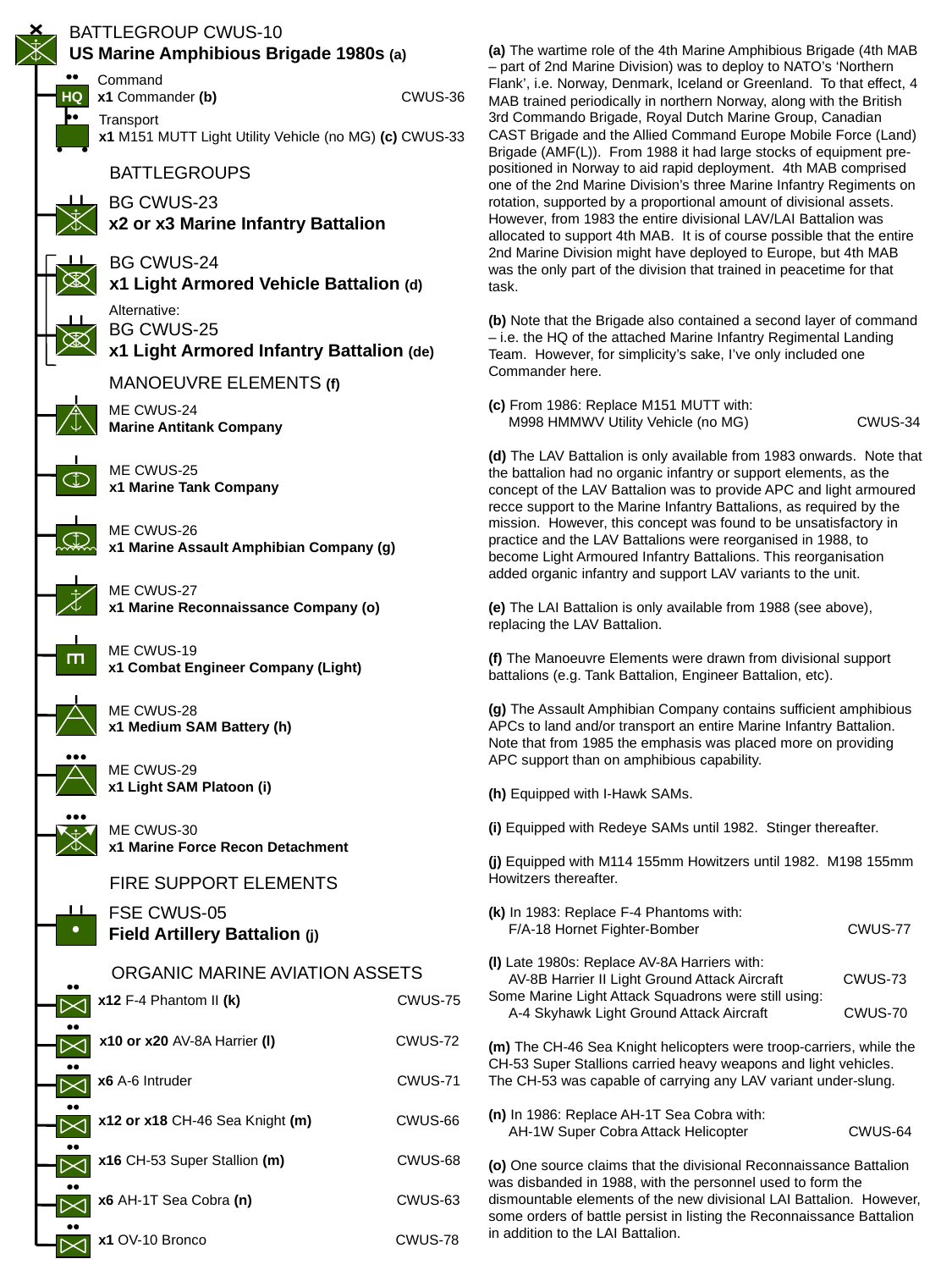

BATTLEGROUP CWUS-10
US Marine Amphibious Brigade 1980s (a)

(a) The wartime role of the 4th Marine Amphibious Brigade (4th MAB – part of 2nd Marine Division) was to deploy to NATO’s ‘Northern Flank’, i.e. Norway, Denmark, Iceland or Greenland.  To that effect, 4 MAB trained periodically in northern Norway, along with the British 3rd Commando Brigade, Royal Dutch Marine Group, Canadian CAST Brigade and the Allied Command Europe Mobile Force (Land) Brigade (AMF(L)).  From 1988 it had large stocks of equipment pre-positioned in Norway to aid rapid deployment.  4th MAB comprised one of the 2nd Marine Division’s three Marine Infantry Regiments on rotation, supported by a proportional amount of divisional assets.  However, from 1983 the entire divisional LAV/LAI Battalion was allocated to support 4th MAB.  It is of course possible that the entire 2nd Marine Division might have deployed to Europe, but 4th MAB was the only part of the division that trained in peacetime for that task.

(b) Note that the Brigade also contained a second layer of command – i.e. the HQ of the attached Marine Infantry Regimental Landing Team.  However, for simplicity’s sake, I’ve only included one Commander here.

(c) From 1986: Replace M151 MUTT with:
     M998 HMMWV Utility Vehicle (no MG)                           CWUS-34

(d) The LAV Battalion is only available from 1983 onwards.  Note that the battalion had no organic infantry or support elements, as the concept of the LAV Battalion was to provide APC and light armoured recce support to the Marine Infantry Battalions, as required by the mission.  However, this concept was found to be unsatisfactory in practice and the LAV Battalions were reorganised in 1988, to become Light Armoured Infantry Battalions. This reorganisation added organic infantry and support LAV variants to the unit.

(e) The LAI Battalion is only available from 1988 (see above), replacing the LAV Battalion.

(f) The Manoeuvre Elements were drawn from divisional support battalions (e.g. Tank Battalion, Engineer Battalion, etc).

(g) The Assault Amphibian Company contains sufficient amphibious APCs to land and/or transport an entire Marine Infantry Battalion.  Note that from 1985 the emphasis was placed more on providing APC support than on amphibious capability.

(h) Equipped with I-Hawk SAMs.

(i) Equipped with Redeye SAMs until 1982.  Stinger thereafter.

(j) Equipped with M114 155mm Howitzers until 1982.  M198 155mm Howitzers thereafter.

(k) In 1983: Replace F-4 Phantoms with:
     F/A-18 Hornet Fighter-Bomber                                     CWUS-77

(l) Late 1980s: Replace AV-8A Harriers with:
     AV-8B Harrier II Light Ground Attack Aircraft               CWUS-73
Some Marine Light Attack Squadrons were still using:
     A-4 Skyhawk Light Ground Attack Aircraft                   CWUS-70

(m) The CH-46 Sea Knight helicopters were troop-carriers, while the CH-53 Super Stallions carried heavy weapons and light vehicles.  The CH-53 was capable of carrying any LAV variant under-slung.

(n) In 1986: Replace AH-1T Sea Cobra with:
     AH-1W Super Cobra Attack Helicopter                         CWUS-64

(o) One source claims that the divisional Reconnaissance Battalion was disbanded in 1988, with the personnel used to form the dismountable elements of the new divisional LAI Battalion.  However, some orders of battle persist in listing the Reconnaissance Battalion in addition to the LAI Battalion.

Command
x1 Commander (b)                                              CWUS-36

HQ

Transport
x1 M151 MUTT Light Utility Vehicle (no MG) (c) CWUS-33

BATTLEGROUPS
BG CWUS-23
x2 or x3 Marine Infantry Battalion

BG CWUS-24
x1 Light Armored Vehicle Battalion (d)

Alternative:
BG CWUS-25
x1 Light Armored Infantry Battalion (de)

MANOEUVRE ELEMENTS (f)

ME CWUS-24
Marine Antitank Company

ME CWUS-25
x1 Marine Tank Company

ME CWUS-26
x1 Marine Assault Amphibian Company (g)

ME CWUS-27
x1 Marine Reconnaissance Company (o)

ME CWUS-19
x1 Combat Engineer Company (Light)

ME CWUS-28
x1 Medium SAM Battery (h)

ME CWUS-29
x1 Light SAM Platoon (i)

ME CWUS-30
x1 Marine Force Recon Detachment

FIRE SUPPORT ELEMENTS
FSE CWUS-05
Field Artillery Battalion (j)

ORGANIC MARINE AVIATION ASSETS

x12 F-4 Phantom II (k)                                       CWUS-75

x10 or x20 AV-8A Harrier (l)                              CWUS-72

x6 A-6 Intruder                                                   CWUS-71

x12 or x18 CH-46 Sea Knight (m)                     CWUS-66

x16 CH-53 Super Stallion (m)                            CWUS-68

x6 AH-1T Sea Cobra (n)                                    CWUS-63

x1 OV-10 Bronco                                               CWUS-78